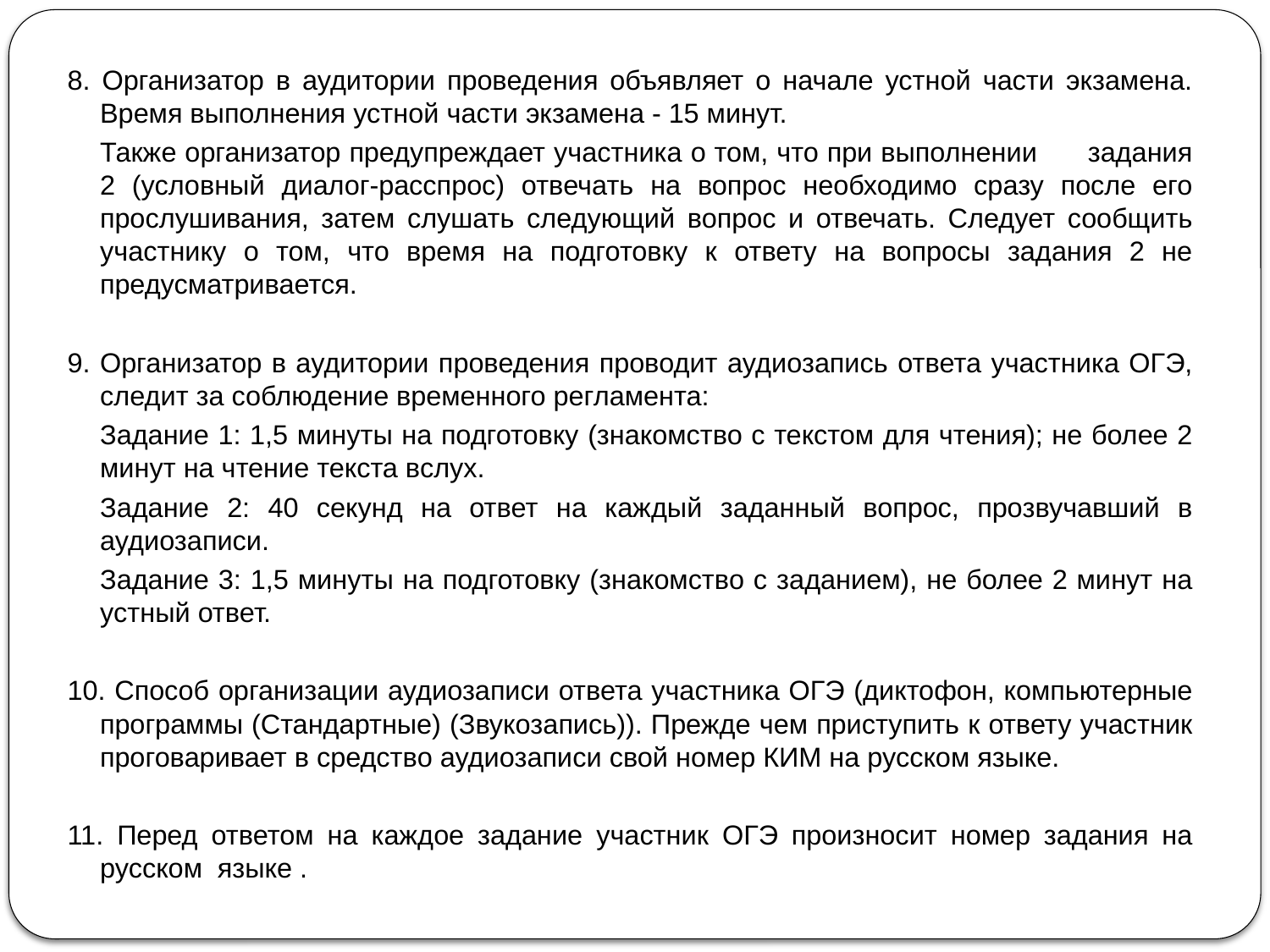

8. Организатор в аудитории проведения объявляет о начале устной части экзамена. Время выполнения устной части экзамена - 15 минут.
	Также организатор предупреждает участника о том, что при выполнении      задания 2 (условный диалог-расспрос) отвечать на вопрос необходимо сразу после его прослушивания, затем слушать следующий вопрос и отвечать. Следует сообщить участнику о том, что время на подготовку к ответу на вопросы задания 2 не предусматривается.

9. Организатор в аудитории проведения проводит аудиозапись ответа участника ОГЭ, следит за соблюдение временного регламента:
	Задание 1: 1,5 минуты на подготовку (знакомство с текстом для чтения); не более 2 минут на чтение текста вслух.
	Задание 2: 40 секунд на ответ на каждый заданный вопрос, прозвучавший в аудиозаписи.
	Задание 3: 1,5 минуты на подготовку (знакомство с заданием), не более 2 минут на устный ответ.

10. Способ организации аудиозаписи ответа участника ОГЭ (диктофон, компьютерные программы (Стандартные) (Звукозапись)). Прежде чем приступить к ответу участник проговаривает в средство аудиозаписи свой номер КИМ на русском языке.

11. Перед ответом на каждое задание участник ОГЭ произносит номер задания на русском  языке .